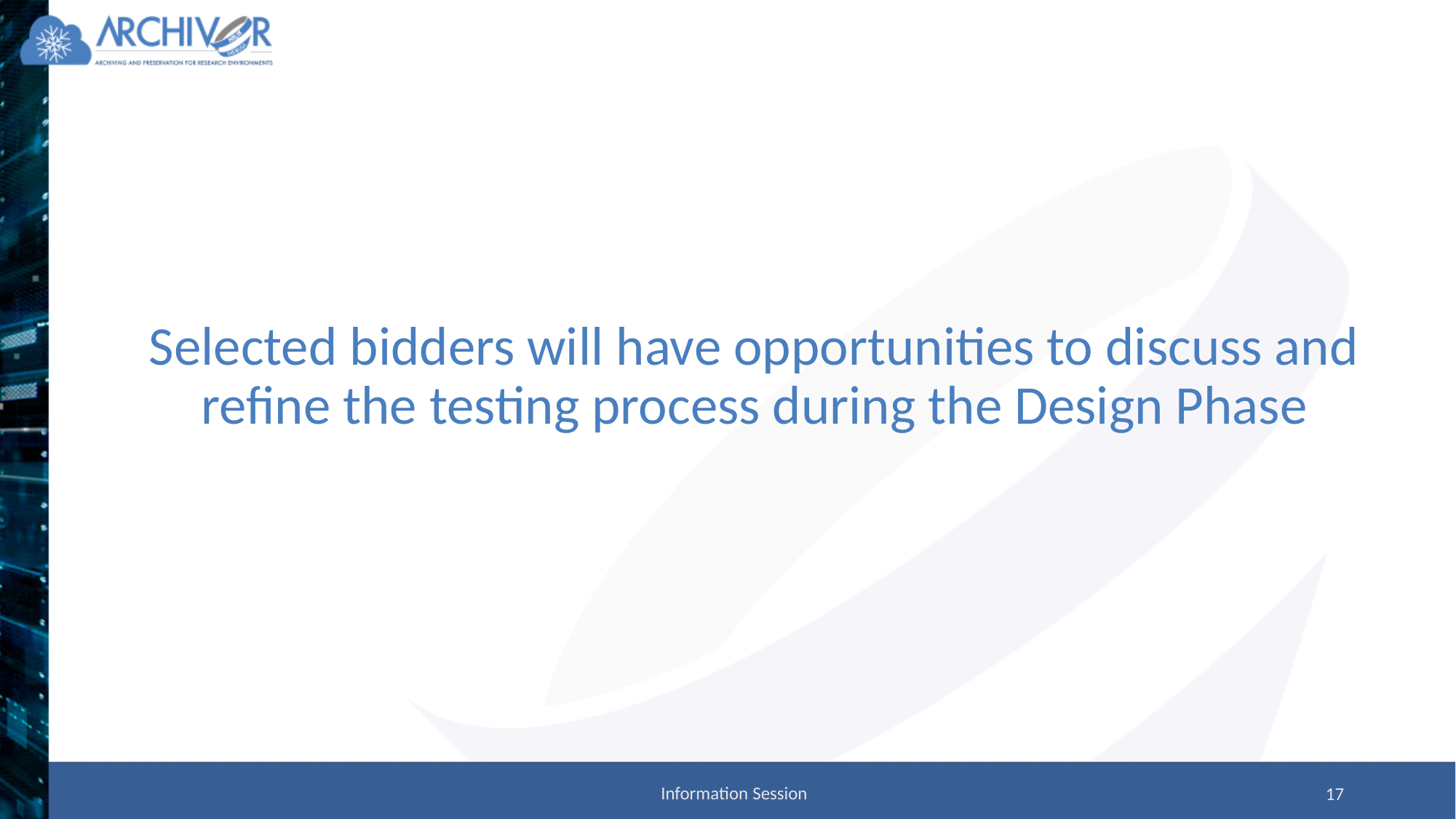

# Selected bidders will have opportunities to discuss and refine the testing process during the Design Phase
Information Session
17